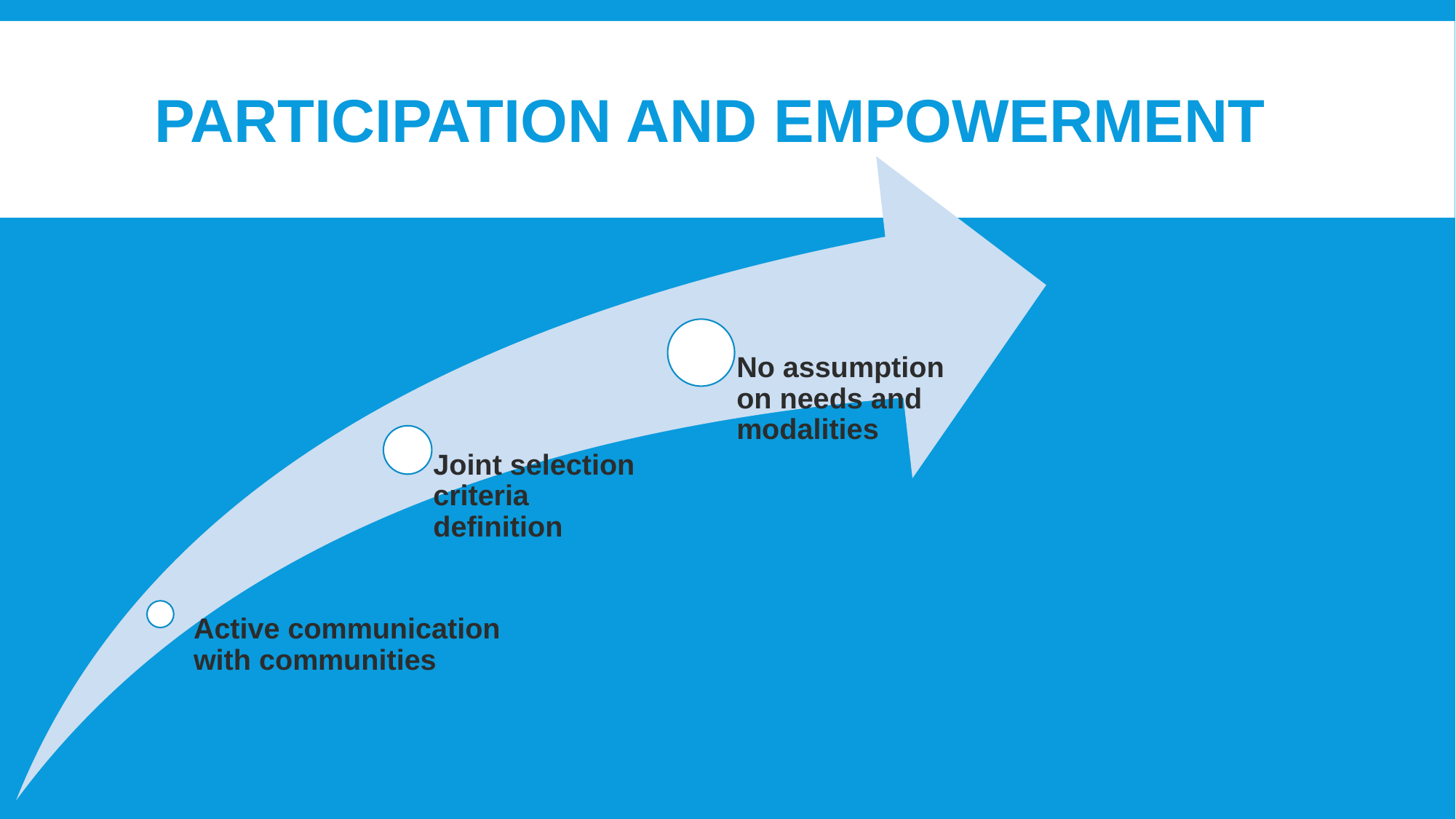

# Participation and empowerment
Active communication with communities
Gender and age balanced advisory committees
Surveys and focus group discussions
Joint selection criteria definition
No assumption on needs and modalities